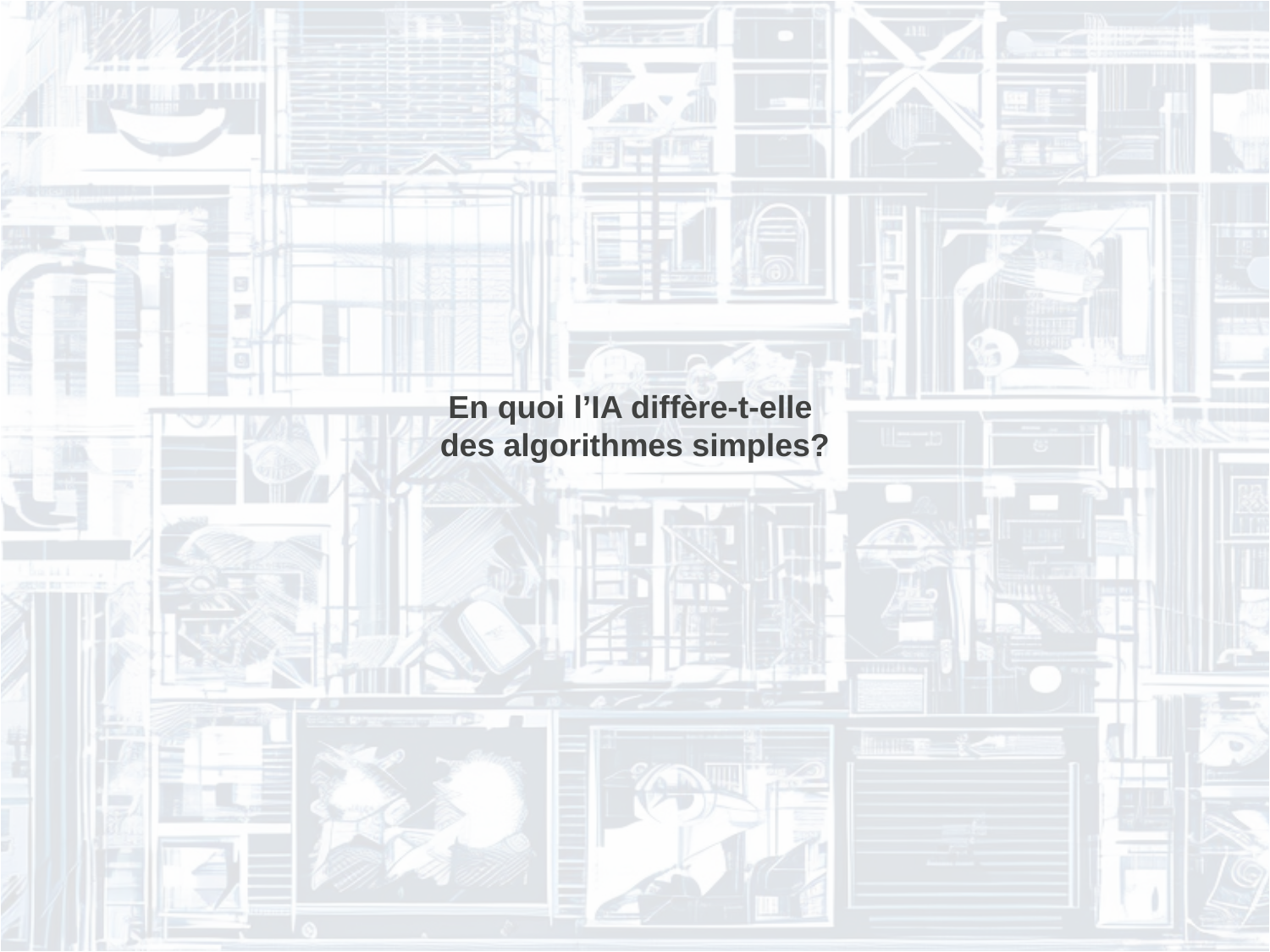

En quoi l’IA diffère-t-elle
des algorithmes simples?